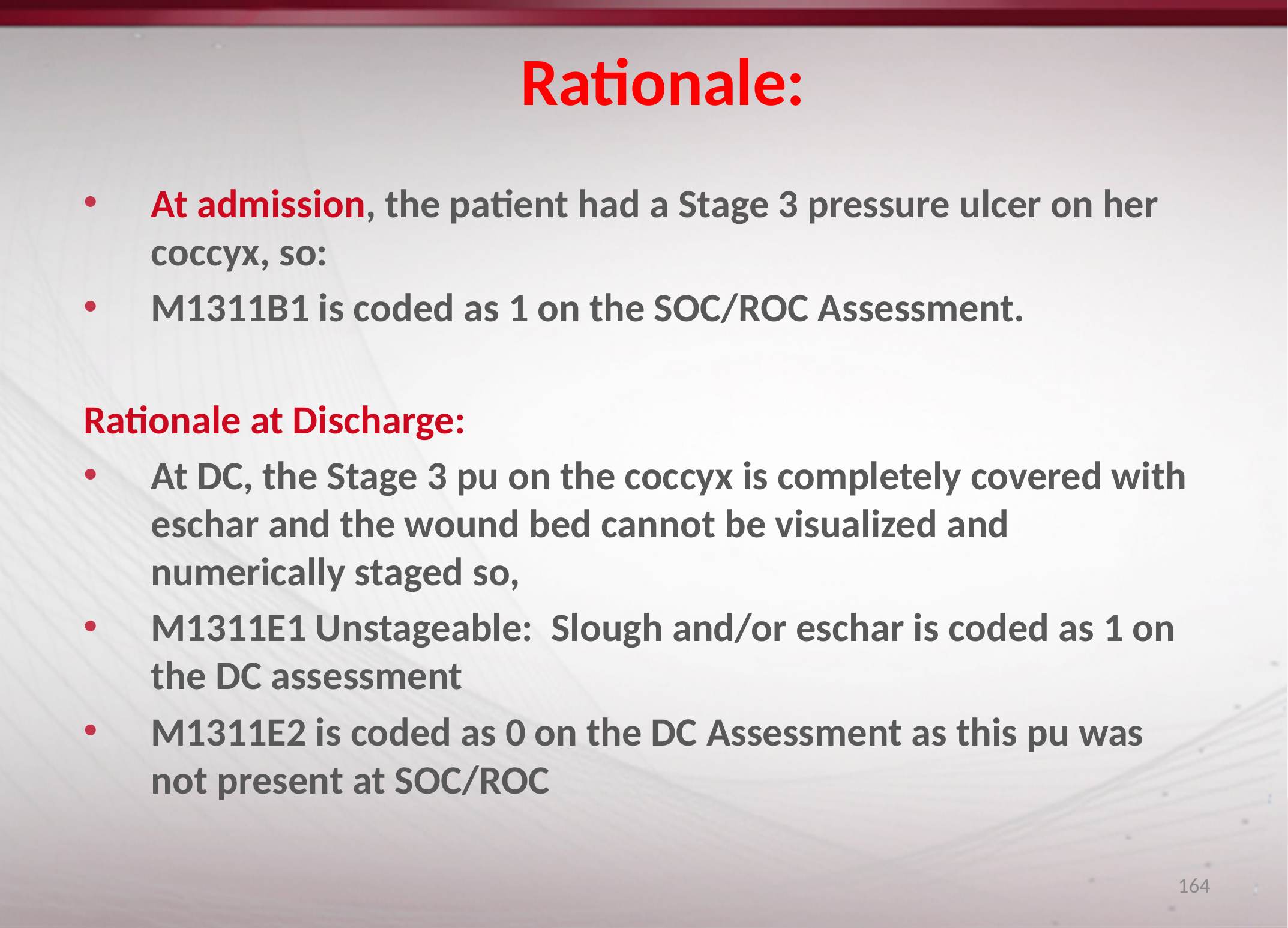

# Rationale:
At admission, the patient had a Stage 3 pressure ulcer on her coccyx, so:
M1311B1 is coded as 1 on the SOC/ROC Assessment.

Rationale at Discharge:
At DC, the Stage 3 pu on the coccyx is completely covered with eschar and the wound bed cannot be visualized and numerically staged so,
M1311E1 Unstageable:  Slough and/or eschar is coded as 1 on the DC assessment
M1311E2 is coded as 0 on the DC Assessment as this pu was not present at SOC/ROC

164